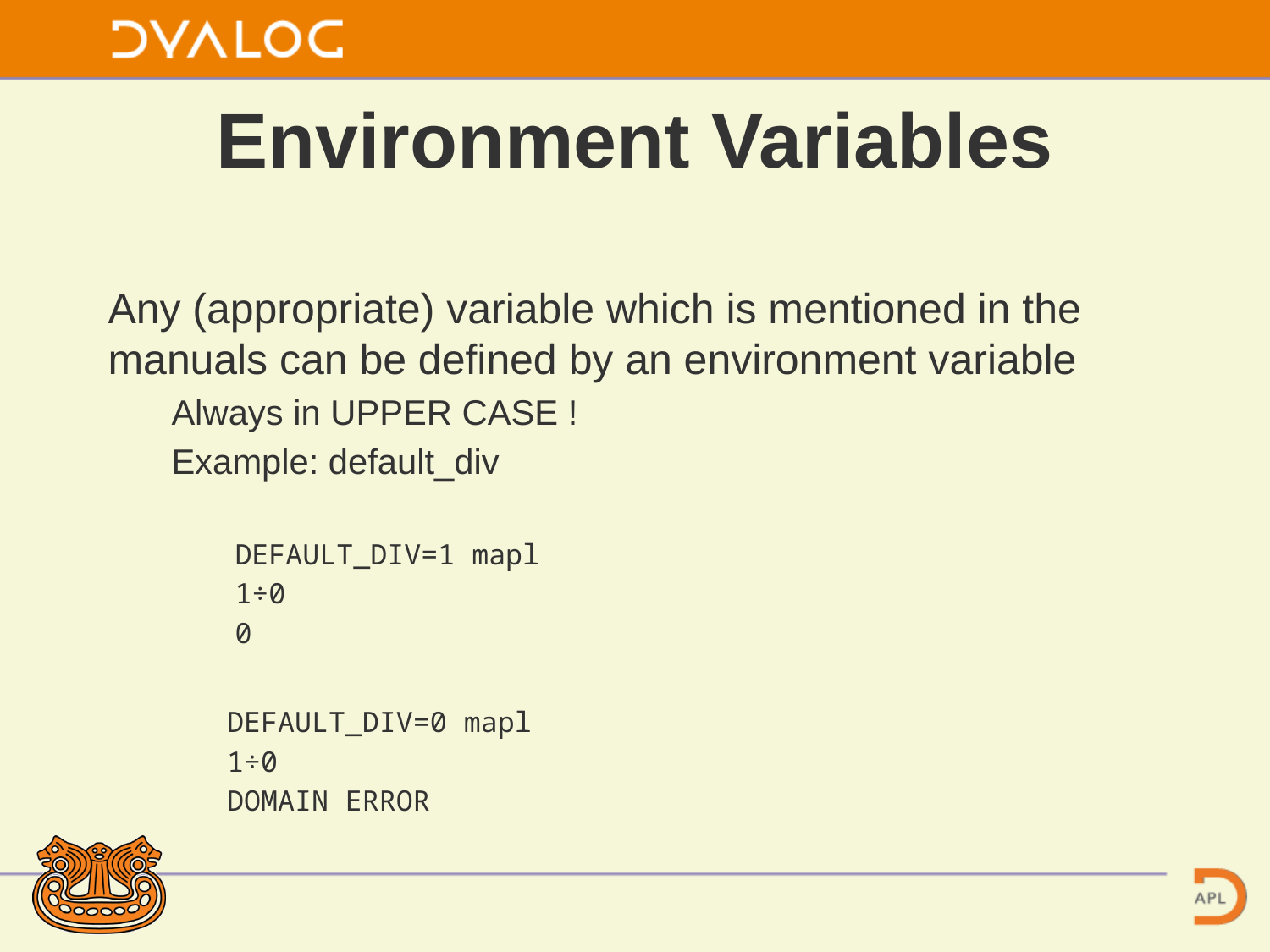

# Environment Variables
Any (appropriate) variable which is mentioned in the manuals can be defined by an environment variable
Always in UPPER CASE !
Example: default_div

DEFAULT_DIV=1 mapl
1÷0
0

DEFAULT_DIV=0 mapl
1÷0
DOMAIN ERROR